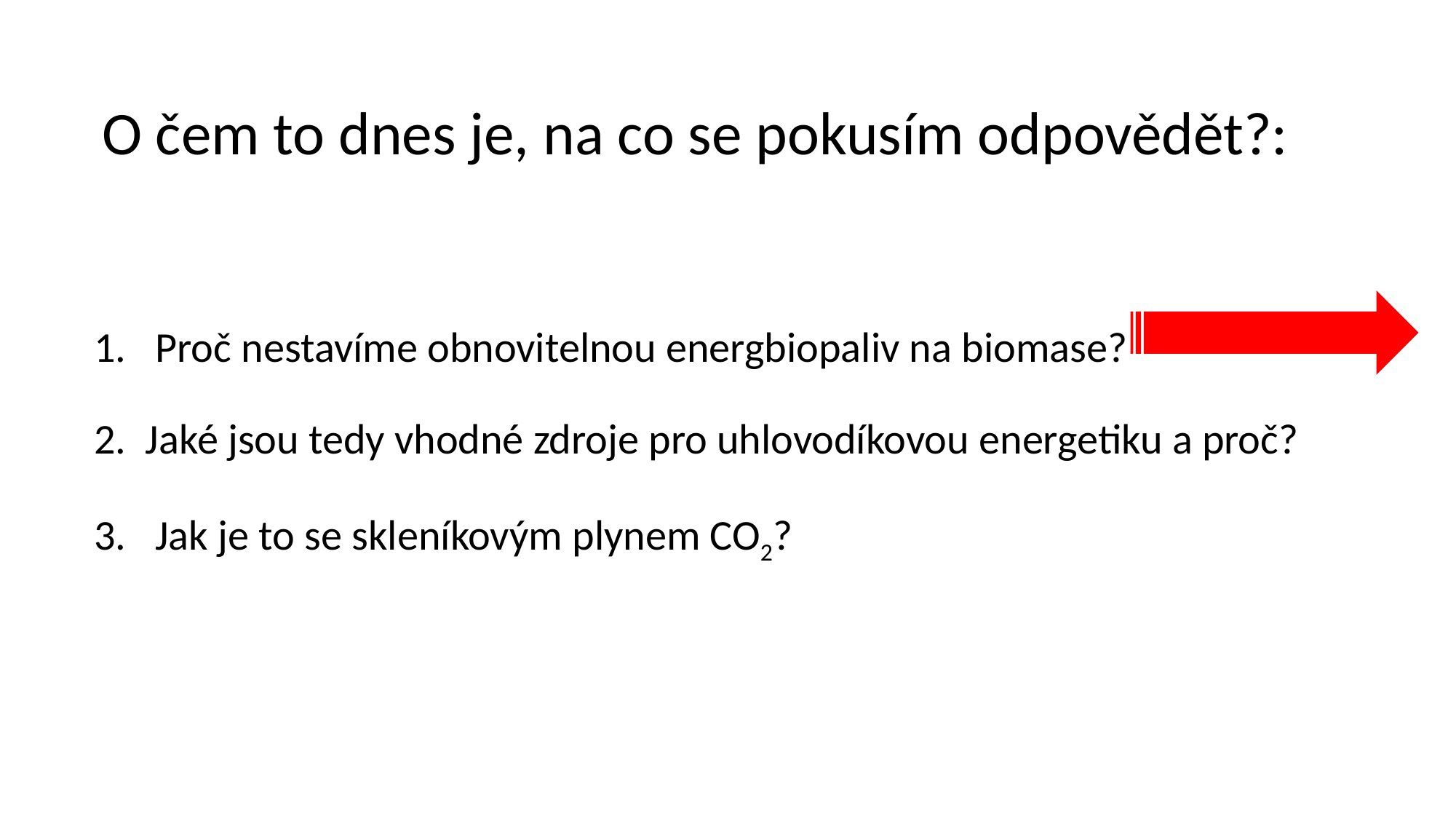

# O čem to dnes je, na co se pokusím odpovědět?:

Proč nestavíme obnovitelnou energbiopaliv na biomase?

2.  Jaké jsou tedy vhodné zdroje pro uhlovodíkovou energetiku a proč?

3.   Jak je to se skleníkovým plynem CO2?